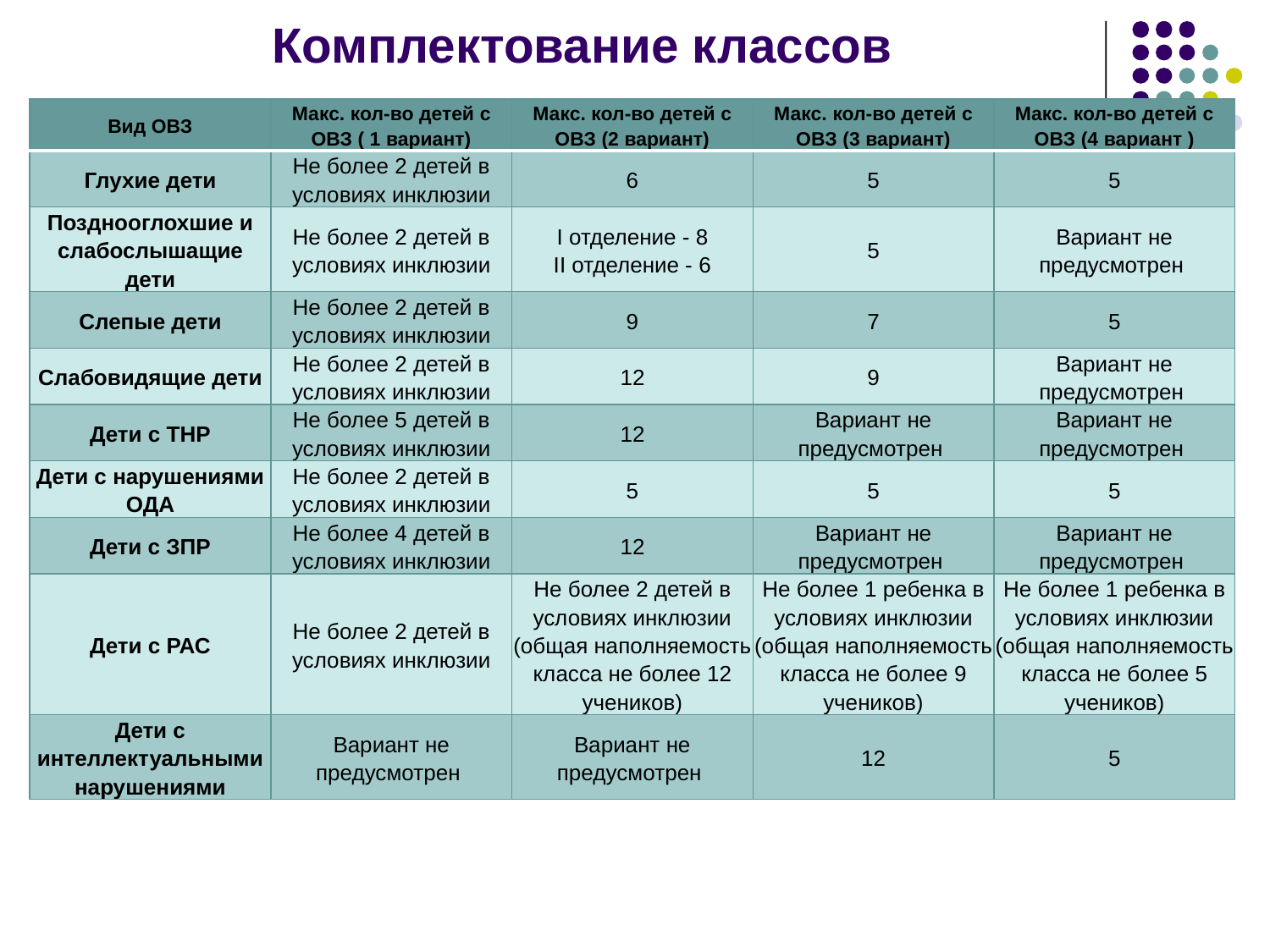

# Комплектование классов
| Вид ОВЗ | Макс. кол-во детей с ОВЗ ( 1 вариант) | Макс. кол-во детей с ОВЗ (2 вариант) | Макс. кол-во детей с ОВЗ (3 вариант) | Макс. кол-во детей с ОВЗ (4 вариант ) |
| --- | --- | --- | --- | --- |
| Глухие дети | Не более 2 детей в условиях инклюзии | 6 | 5 | 5 |
| Позднооглохшие и слабослышащие дети | Не более 2 детей в условиях инклюзии | I отделение - 8 II отделение - 6 | 5 | Вариант не предусмотрен |
| Слепые дети | Не более 2 детей в условиях инклюзии | 9 | 7 | 5 |
| Слабовидящие дети | Не более 2 детей в условиях инклюзии | 12 | 9 | Вариант не предусмотрен |
| Дети с ТНР | Не более 5 детей в условиях инклюзии | 12 | Вариант не предусмотрен | Вариант не предусмотрен |
| Дети с нарушениями ОДА | Не более 2 детей в условиях инклюзии | 5 | 5 | 5 |
| Дети с ЗПР | Не более 4 детей в условиях инклюзии | 12 | Вариант не предусмотрен | Вариант не предусмотрен |
| Дети с РАС | Не более 2 детей в условиях инклюзии | Не более 2 детей в условиях инклюзии (общая наполняемость класса не более 12 учеников) | Не более 1 ребенка в условиях инклюзии (общая наполняемость класса не более 9 учеников) | Не более 1 ребенка в условиях инклюзии (общая наполняемость класса не более 5 учеников) |
| Дети с интеллектуальными нарушениями | Вариант не предусмотрен | Вариант не предусмотрен | 12 | 5 |